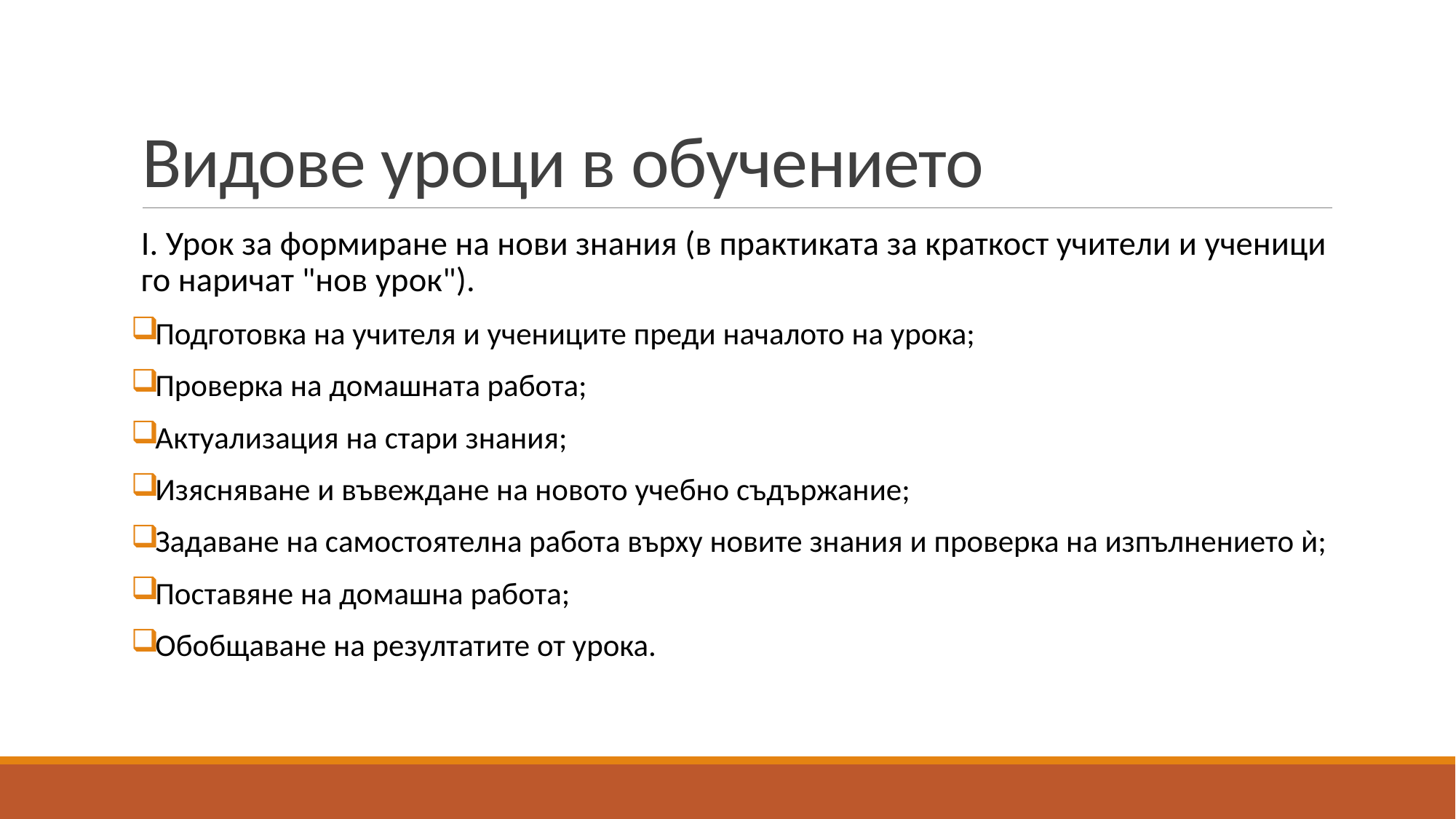

# Видове уроци в обучението
І. Урок за формиране на нови знания (в практиката за краткост учители и ученици го наричат "нов урок").
Подготовка на учителя и учениците преди началото на урока;
Проверка на домашната работа;
Актуализация на стари знания;
Изясняване и въвеждане на новото учебно съдържание;
Задаване на самостоятелна работа върху новите знания и проверка на изпълнението ѝ;
Поставяне на домашна работа;
Обобщаване на резултатите от урока.